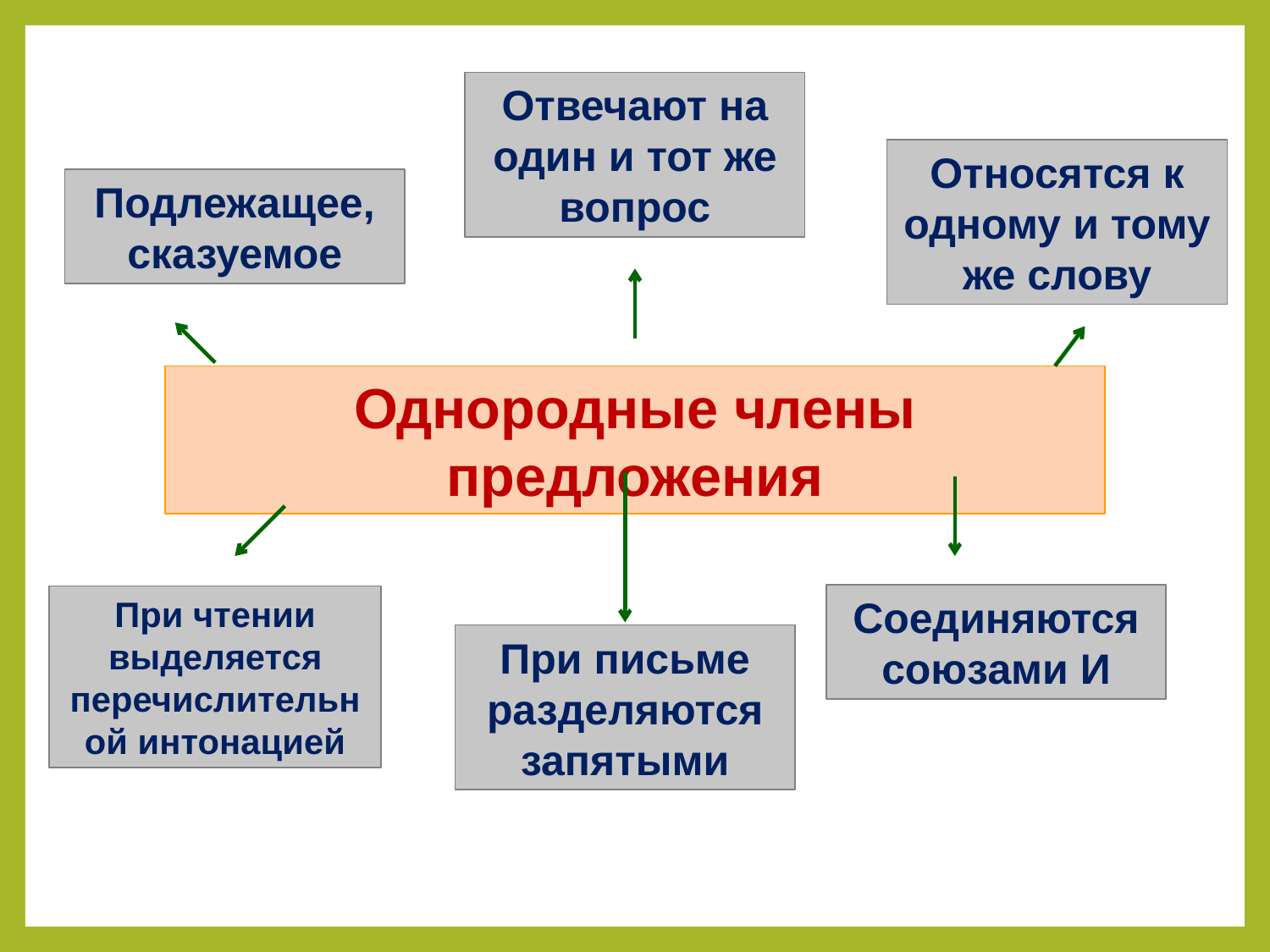

Отвечают на один и тот же вопрос
Относятся к одному и тому же слову
Подлежащее, сказуемое
Однородные члены предложения
Соединяются союзами И
При чтении выделяется
перечислительной интонацией
При письме разделяются запятыми